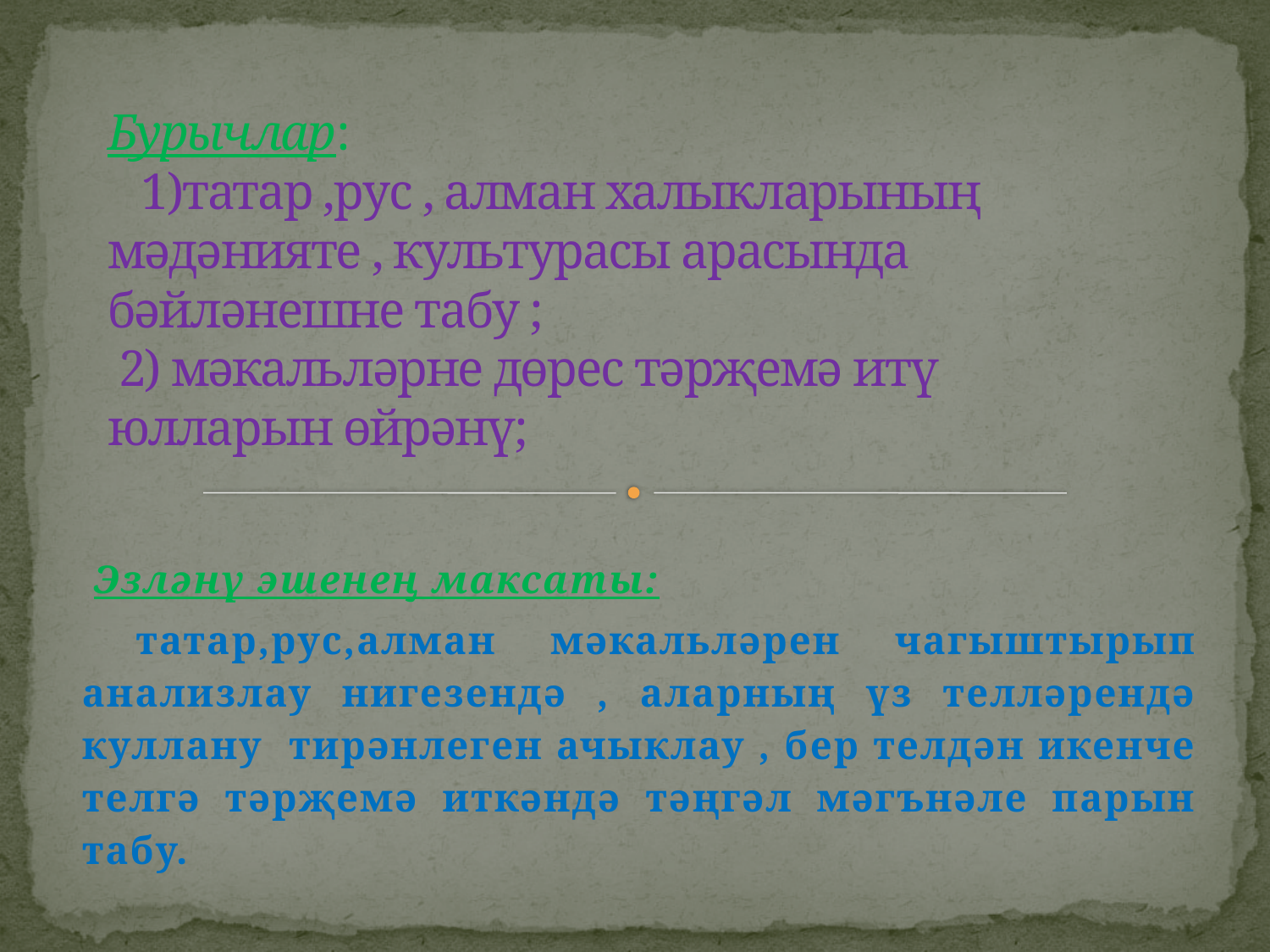

# Бурычлар: 1)татар ,рус , алман халыкларының  мәдәнияте , культурасы арасында бәйләнешне табу ; 2) мәкальләрне дөрес тәрҗемә итү юлларын өйрәнү;

 Эзләнү эшенең максаты:
 татар,рус,алман мәкальләрен чагыштырып анализлау нигезендә , аларның үз телләрендә куллану  тирәнлеген ачыклау , бер телдән икенче телгә тәрҗемә иткәндә тәңгәл мәгънәле парын табу.